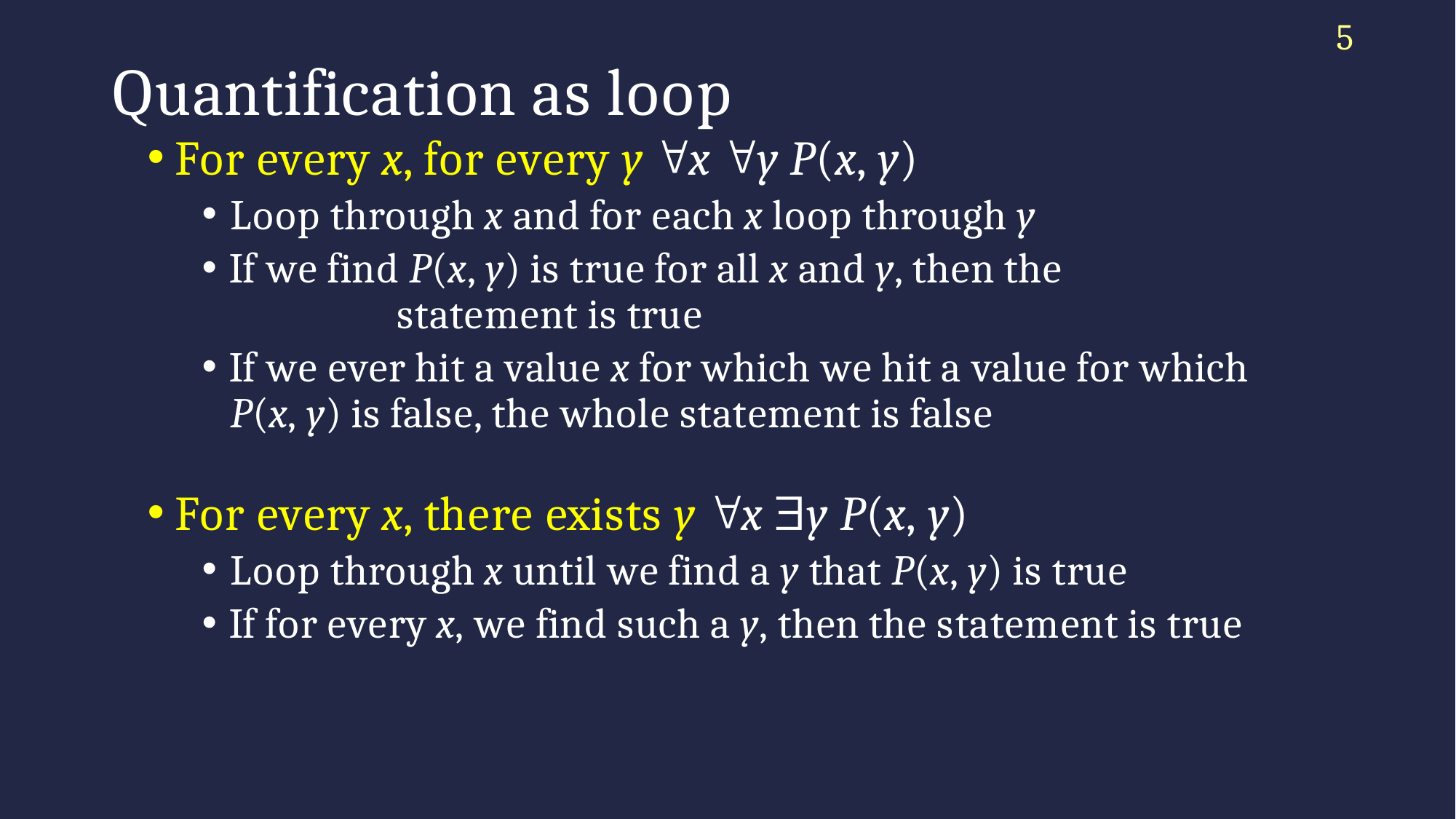

5
# Quantification as loop
For every x, for every y ∀x ∀y P(x, y)
Loop through x and for each x loop through y
If we find P(x, y) is true for all x and y, then the                                           statement is true
If we ever hit a value x for which we hit a value for which P(x, y) is false, the whole statement is false

For every x, there exists y ∀x ∃y P(x, y)
Loop through x until we find a y that P(x, y) is true
If for every x, we find such a y, then the statement is true